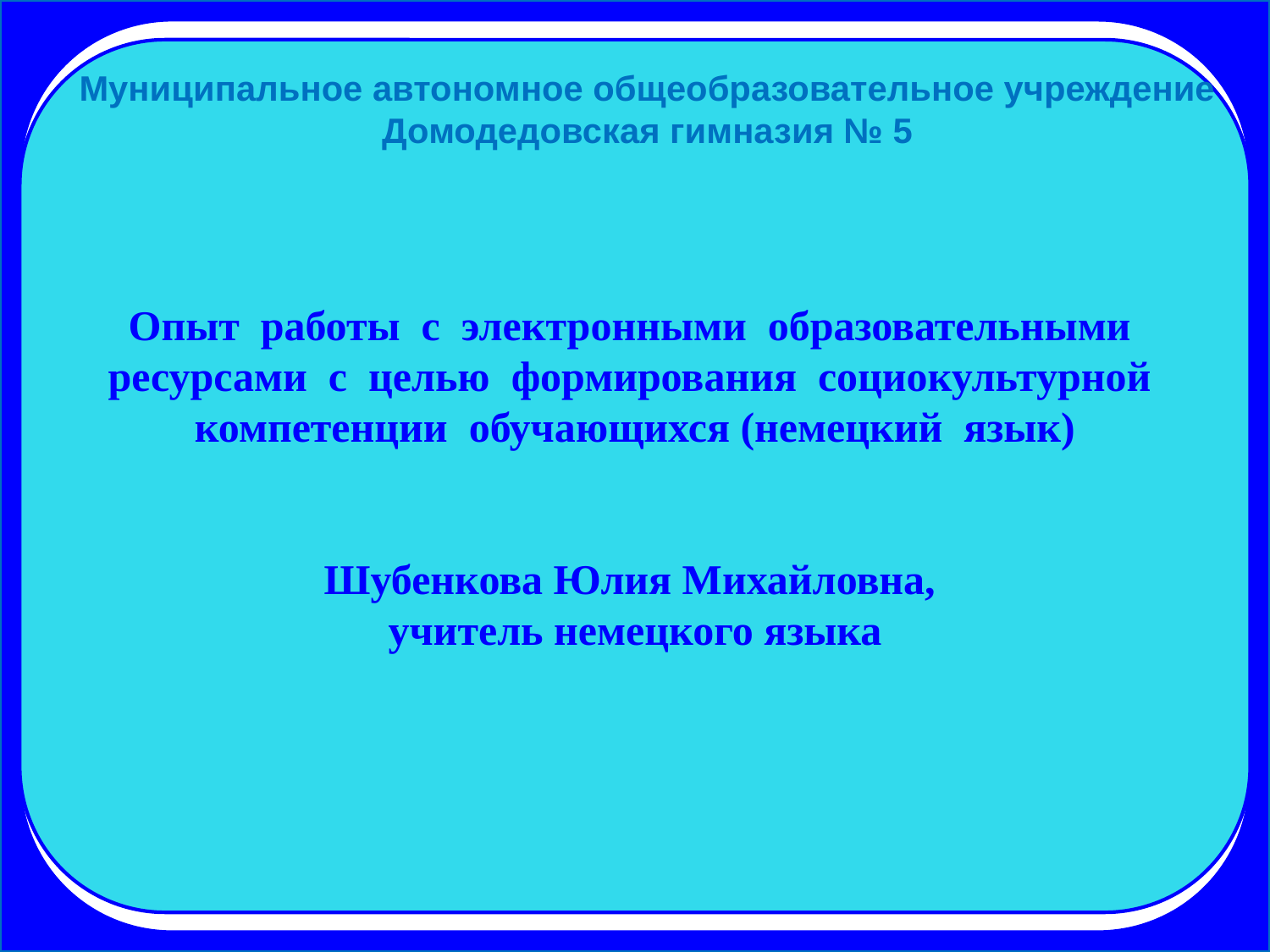

Опыт  работы  с  электронными  образовательными  ресурсами  с  целью  формирования  социокультурной  компетенции  обучающихся (немецкий  язык)

Шубенкова Юлия Михайловна,
учитель немецкого языка
Муниципальное автономное общеобразовательное учреждение
Домодедовская гимназия № 5
Шубенкова Юлия Михайловна,

учитель немецкого языка